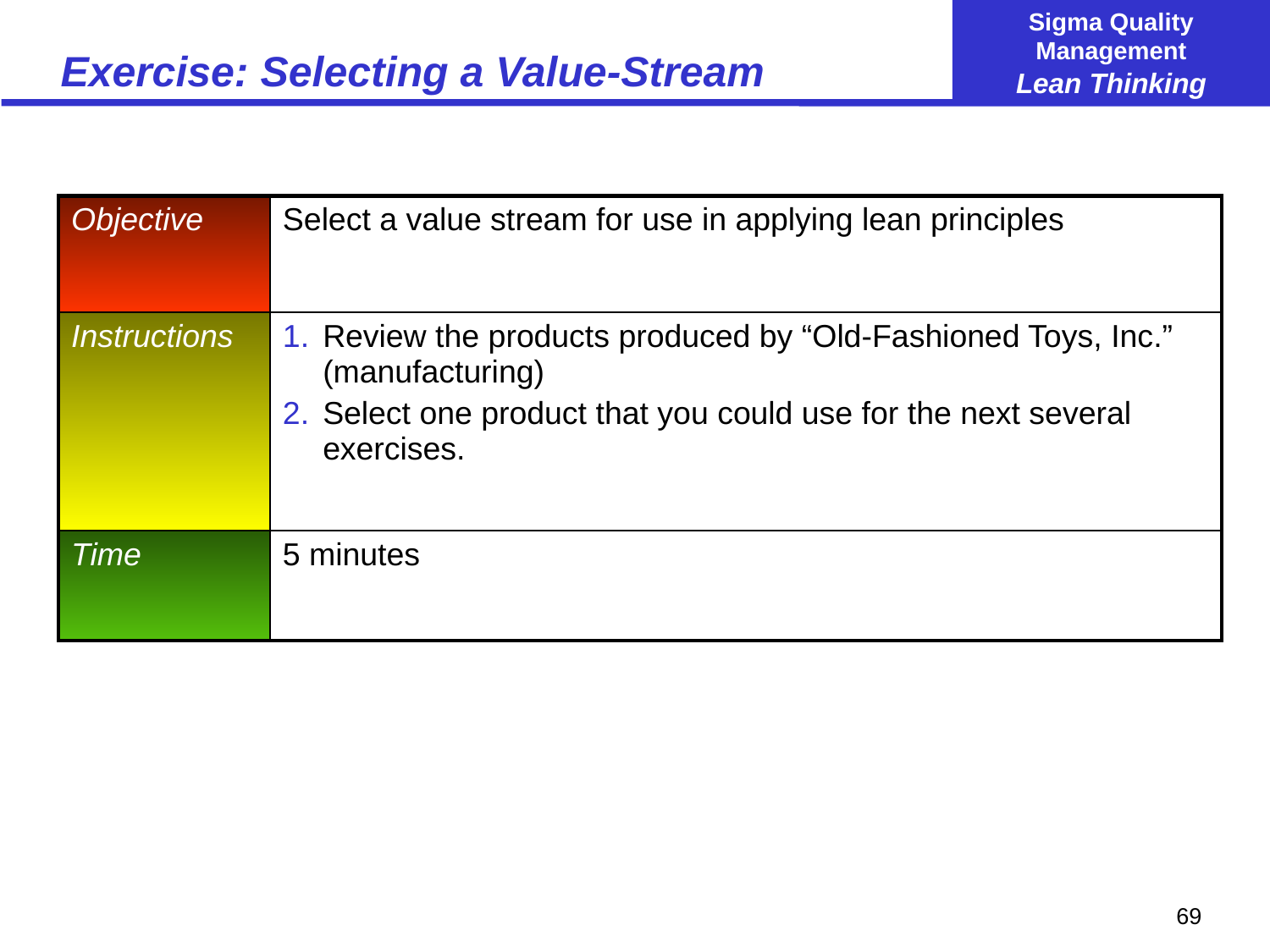

# Exercise: Selecting a Value-Stream
| Objective | Select a value stream for use in applying lean principles |
| --- | --- |
| Instructions | Review the products produced by “Old-Fashioned Toys, Inc.” (manufacturing) Select one product that you could use for the next several exercises. |
| Time | 5 minutes |